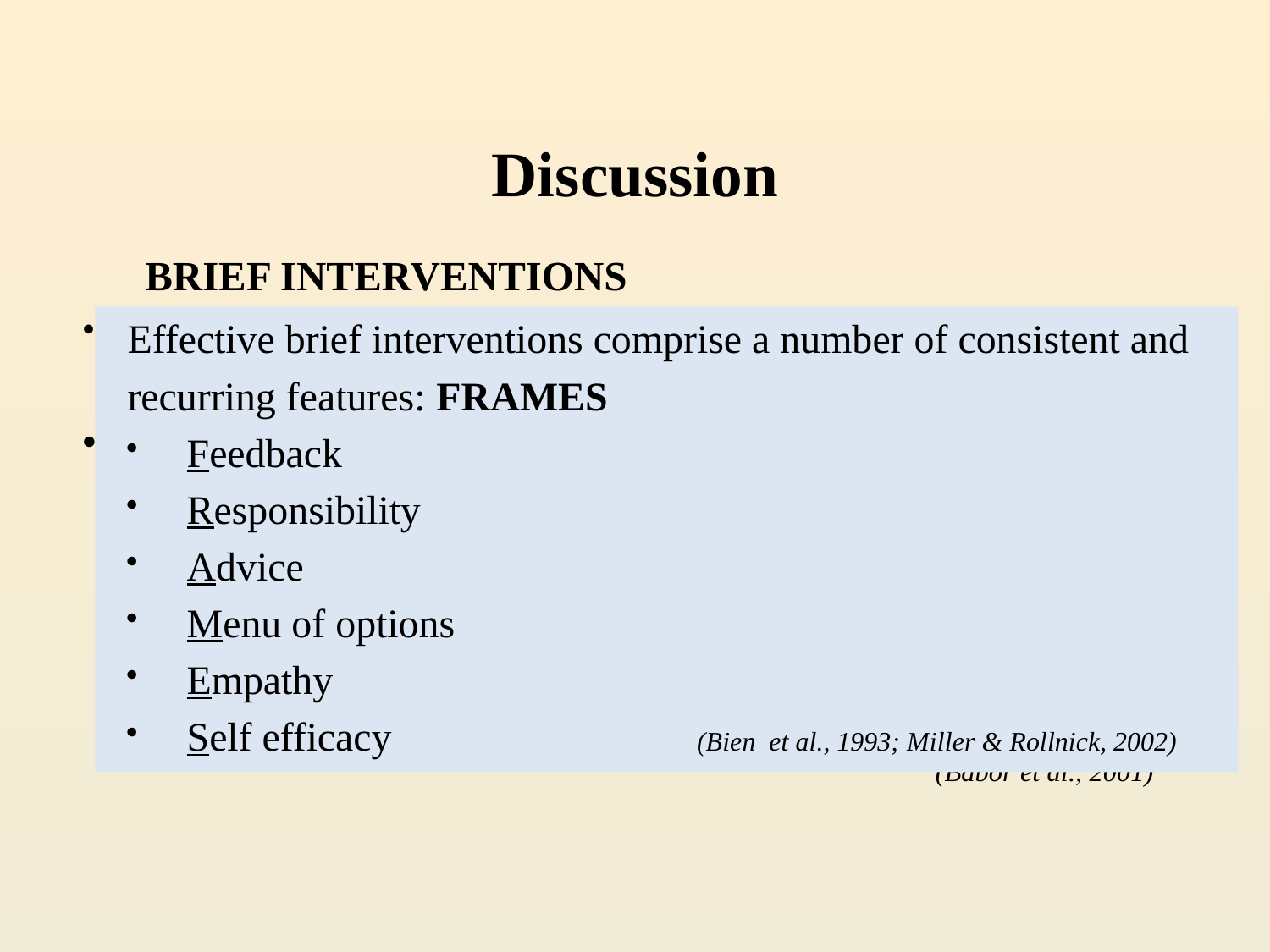

Discussion
BRIEF INTERVENTIONS
Those practices that aim to identify a real or potential alcohol problem and motivate an individual to do something about it.
Advantages
low in cost
effective across the spectrum of alcohol problems
fill the gap between primary prevention efforts and more intensive treatment for persons with serious alcohol use disorders
                                                                                  (Babor et al., 2001)
Effective brief interventions comprise a number of consistent and
recurring features: FRAMES
Feedback
Responsibility
Advice
Menu of options
Empathy
Self efficacy                              (Bien  et al., 1993; Miller & Rollnick, 2002)